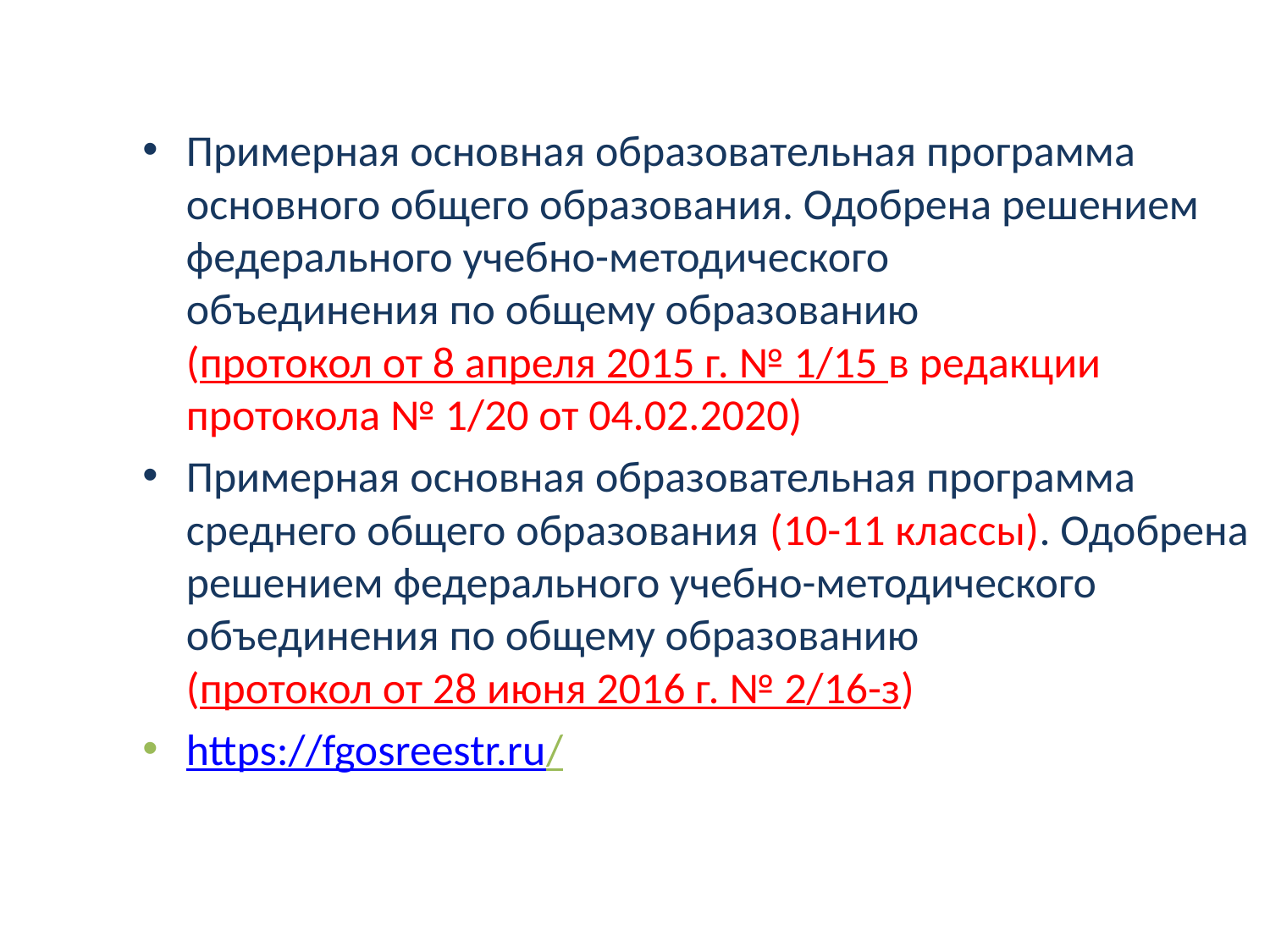

Примерная основная образовательная программа основного общего образования. Одобрена решением федерального учебно-методического
объединения по общему образованию
(протокол от 8 апреля 2015 г. № 1/15 в редакции протокола № 1/20 от 04.02.2020)
Примерная основная образовательная программа среднего общего образования (10-11 классы). Одобрена решением федерального учебно-методического
объединения по общему образованию
(протокол от 28 июня 2016 г. № 2/16-з)
https://fgosreestr.ru/